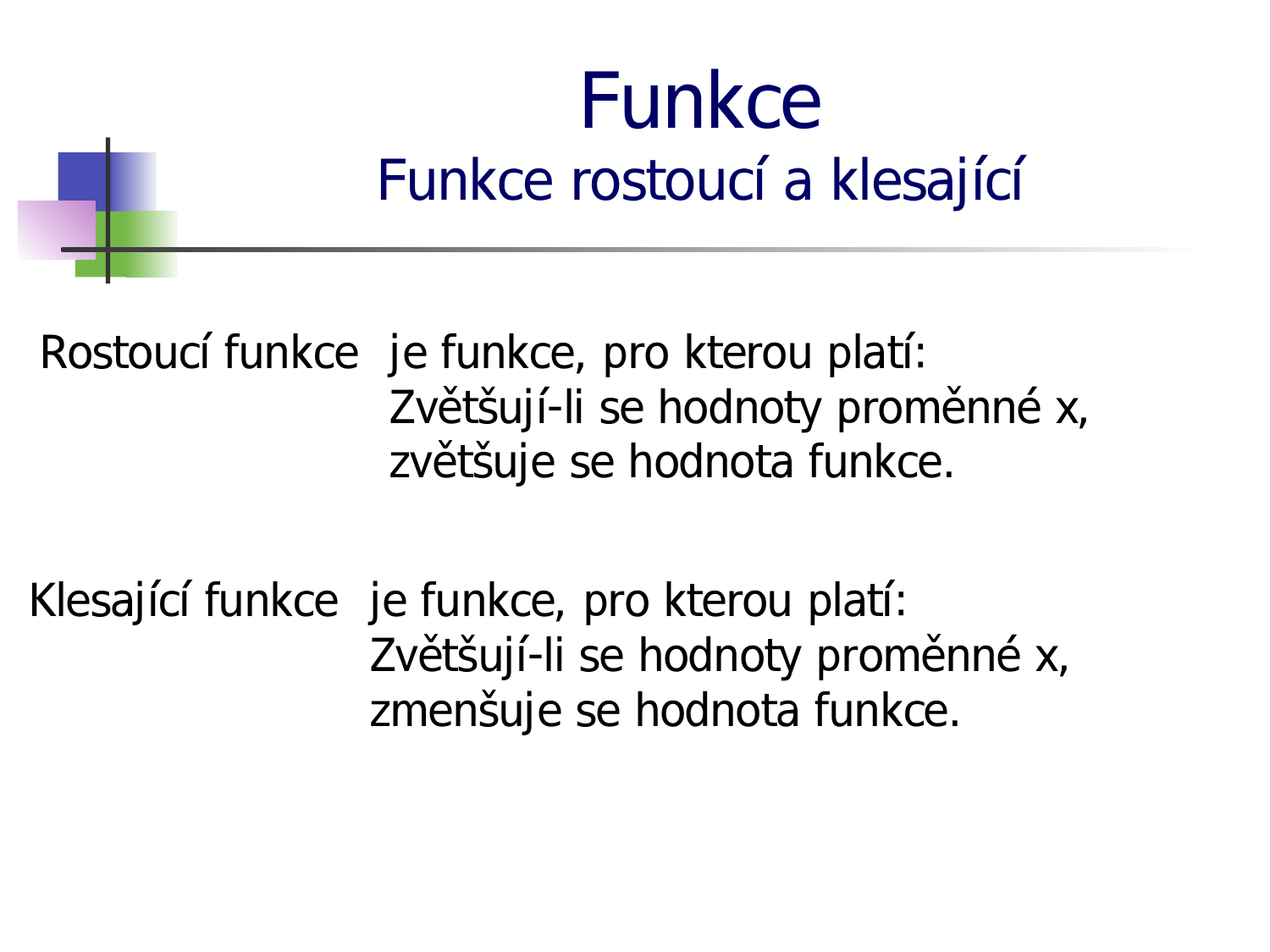

# Funkce Funkce rostoucí a klesající
Rostoucí funkce
je funkce, pro kterou platí:
Zvětšují-li se hodnoty proměnné x, zvětšuje se hodnota funkce.
Klesající funkce
je funkce, pro kterou platí:
Zvětšují-li se hodnoty proměnné x, zmenšuje se hodnota funkce.